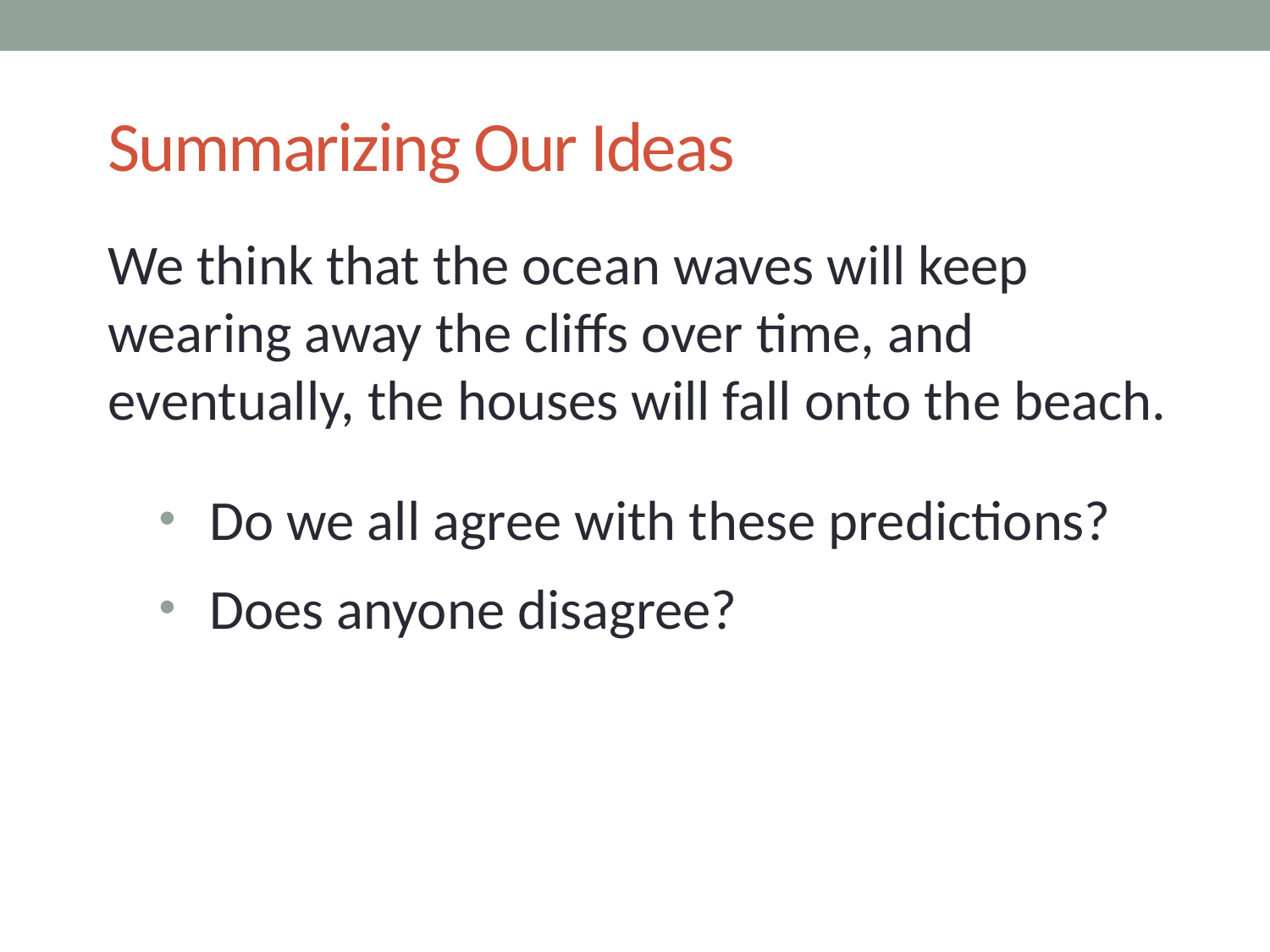

# Summarizing Our Ideas
We think that the ocean waves will keep wearing away the cliffs over time, and eventually, the houses will fall onto the beach.
Do we all agree with these predictions?
Does anyone disagree?